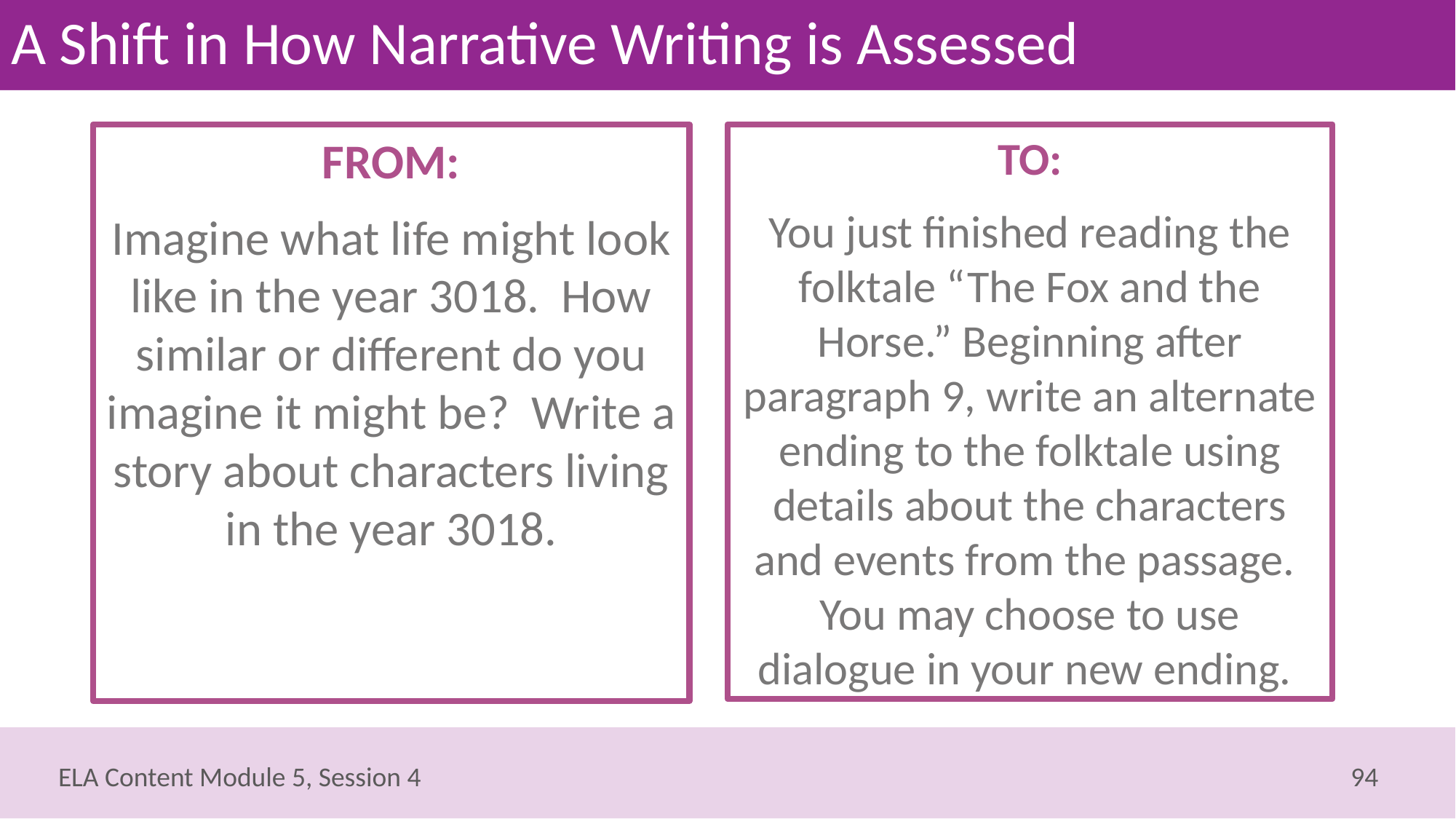

# A Shift in How Narrative Writing is Assessed
FROM:

Imagine what life might look like in the year 3018.  How similar or different do you imagine it might be?  Write a story about characters living in the year 3018.

TO:

You just finished reading the folktale “The Fox and the Horse.” Beginning after paragraph 9, write an alternate ending to the folktale using details about the characters and events from the passage.  You may choose to use dialogue in your new ending.
94